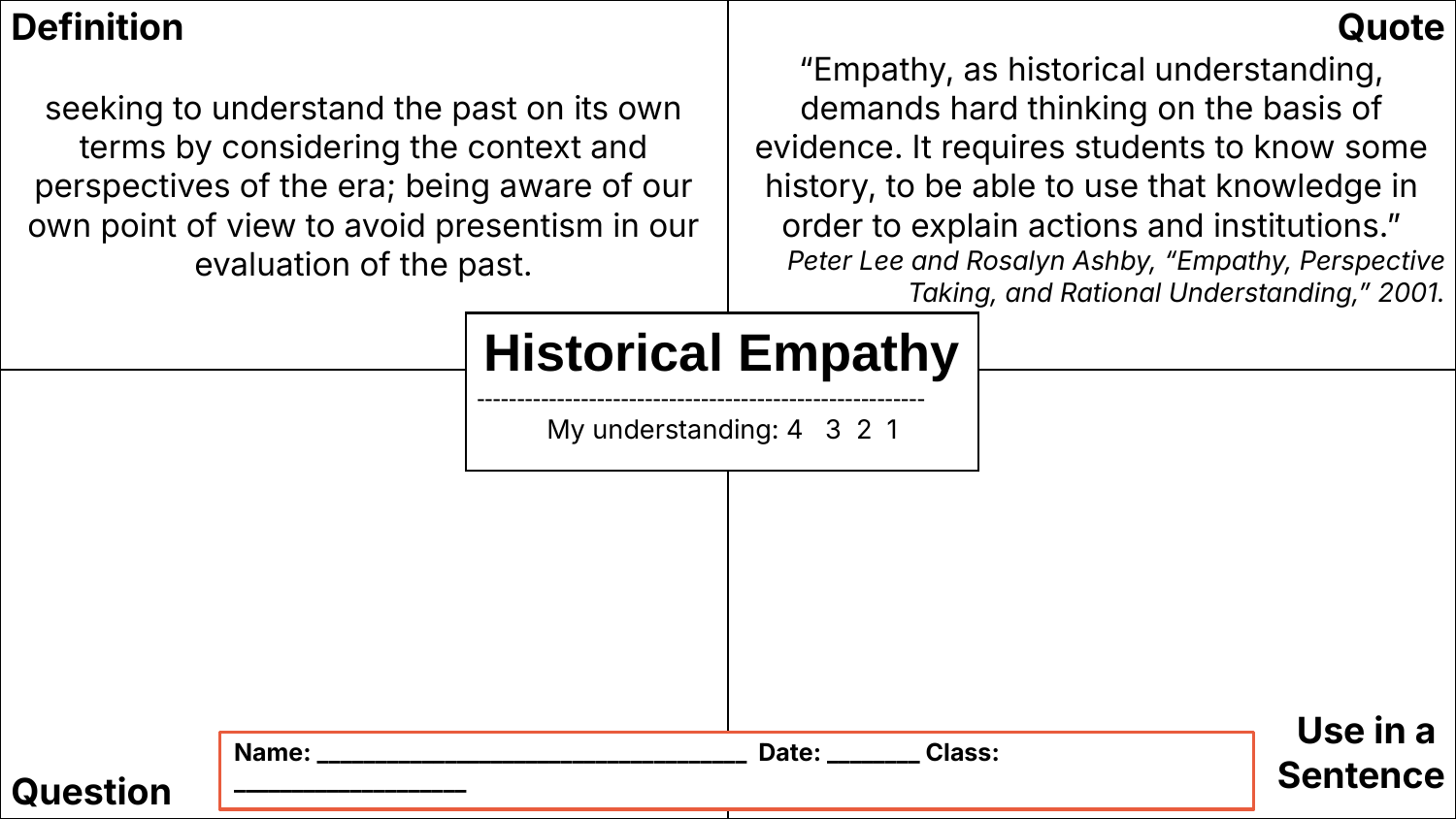

| Definition seeking to understand the past on its own terms by considering the context and perspectives of the era; being aware of our own point of view to avoid presentism in our evaluation of the past. | Quote “Empathy, as historical understanding, demands hard thinking on the basis of evidence. It requires students to know some history, to be able to use that knowledge in order to explain actions and institutions.” Peter Lee and Rosalyn Ashby, “Empathy, Perspective Taking, and Rational Understanding,” 2001. |
| --- | --- |
| Question | Use in a Sentence |
Historical Empathy
--------------------------------------------------------
My understanding: 4   3  2  1
Name: _____________________________________  Date: ________ Class: ____________________